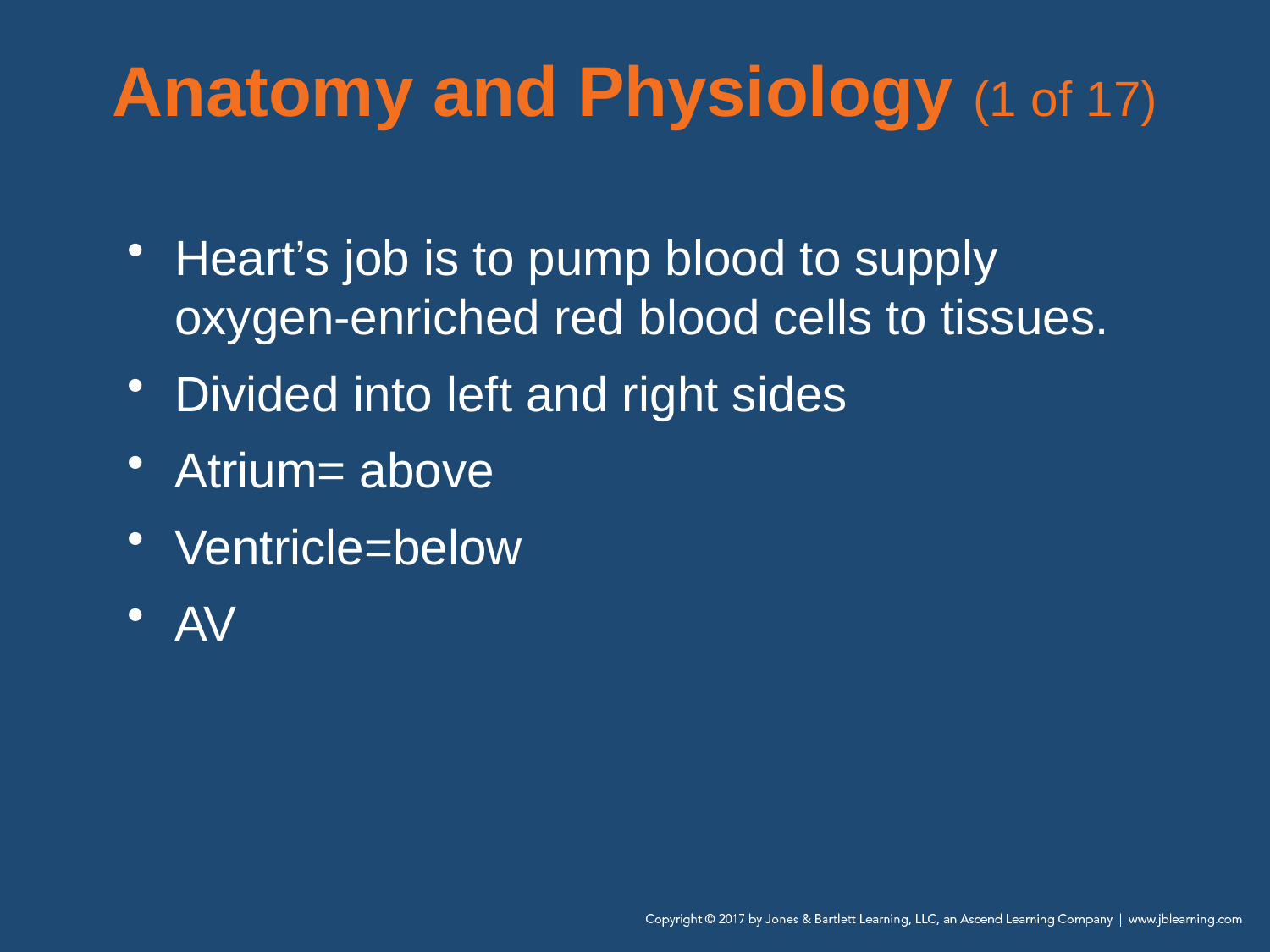

# Anatomy and Physiology (1 of 17)
Heart’s job is to pump blood to supply oxygen-enriched red blood cells to tissues.
Divided into left and right sides
Atrium= above
Ventricle=below
AV